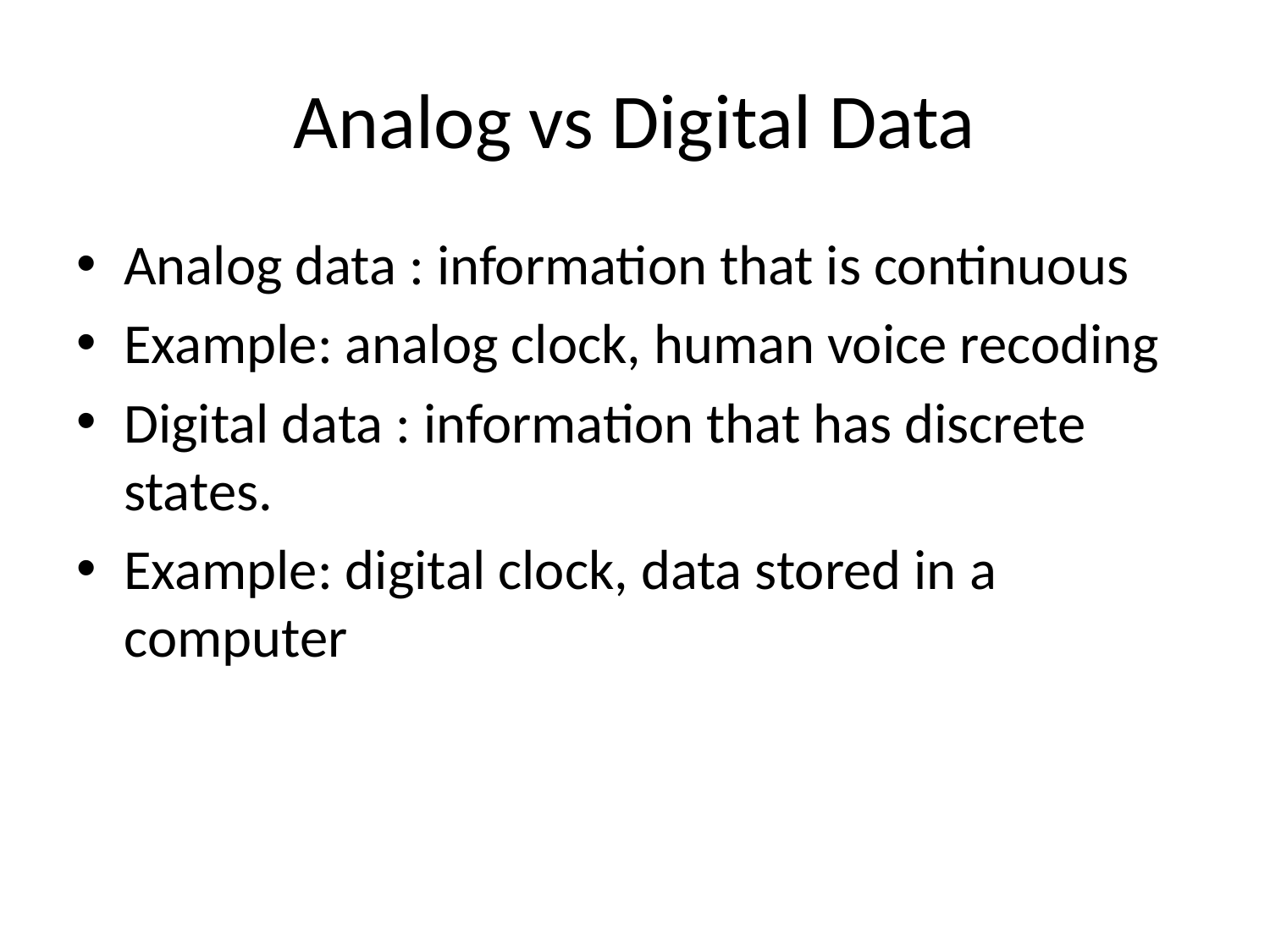

# Analog vs Digital Data
Analog data : information that is continuous
Example: analog clock, human voice recoding
Digital data : information that has discrete states.
Example: digital clock, data stored in a computer